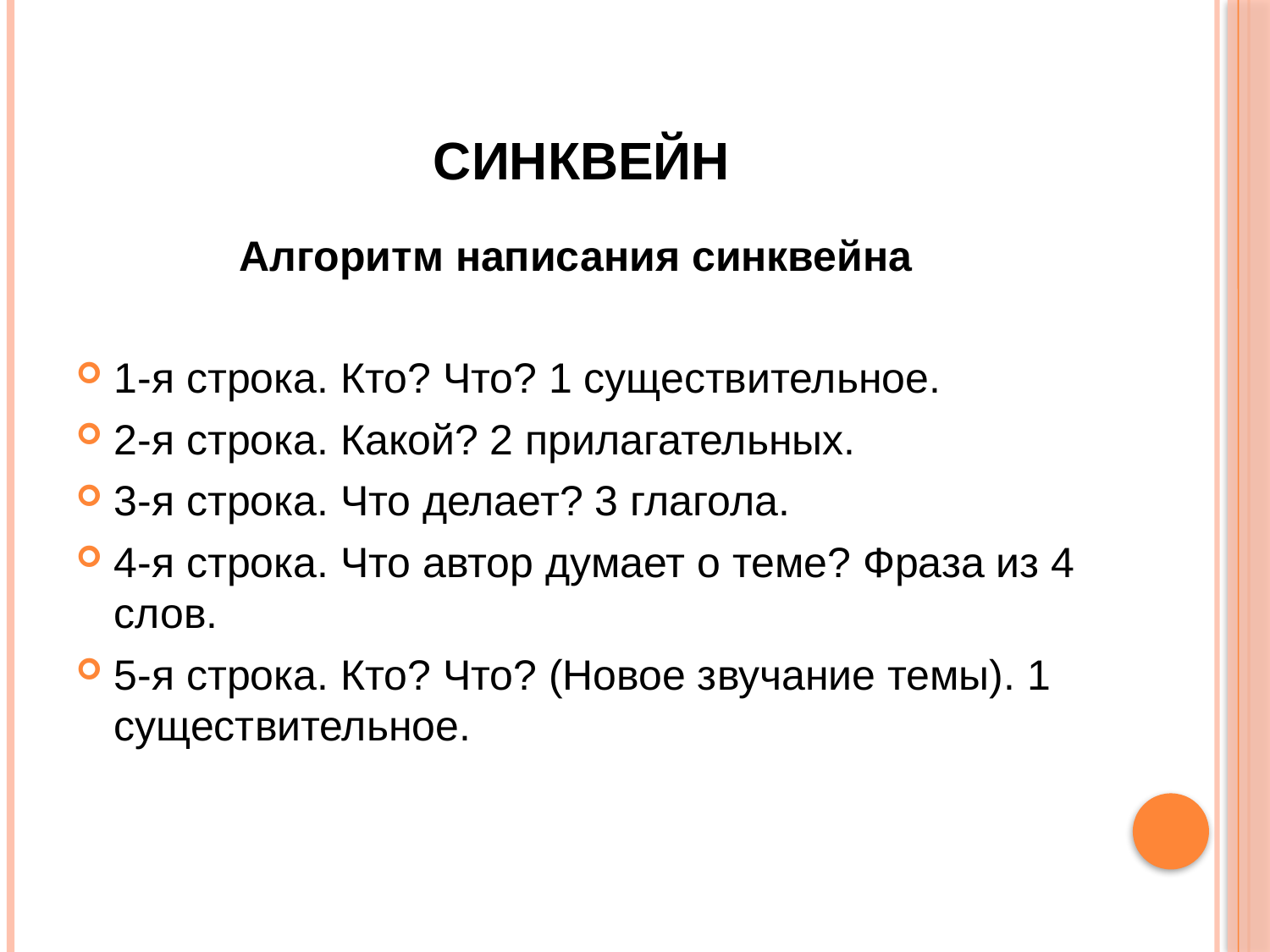

# СИНКВЕЙН
Алгоритм написания синквейна

1-я строка. Кто? Что? 1 существительное.
2-я строка. Какой? 2 прилагательных.
3-я строка. Что делает? 3 глагола.
4-я строка. Что автор думает о теме? Фраза из 4 слов.
5-я строка. Кто? Что? (Новое звучание темы). 1 существительное.